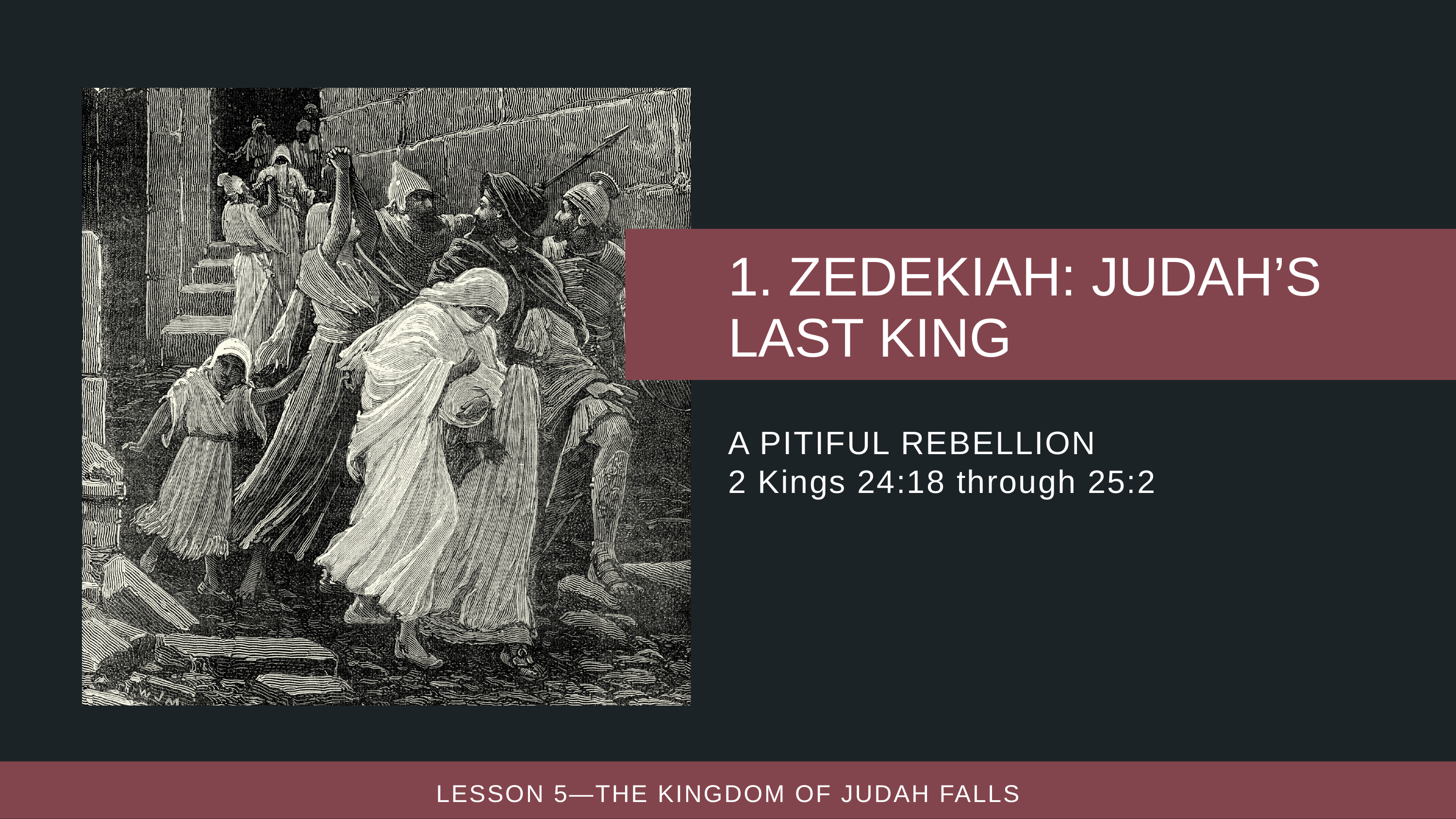

A PITIFUL REBELLION
2 Kings 24:18 through 25:2